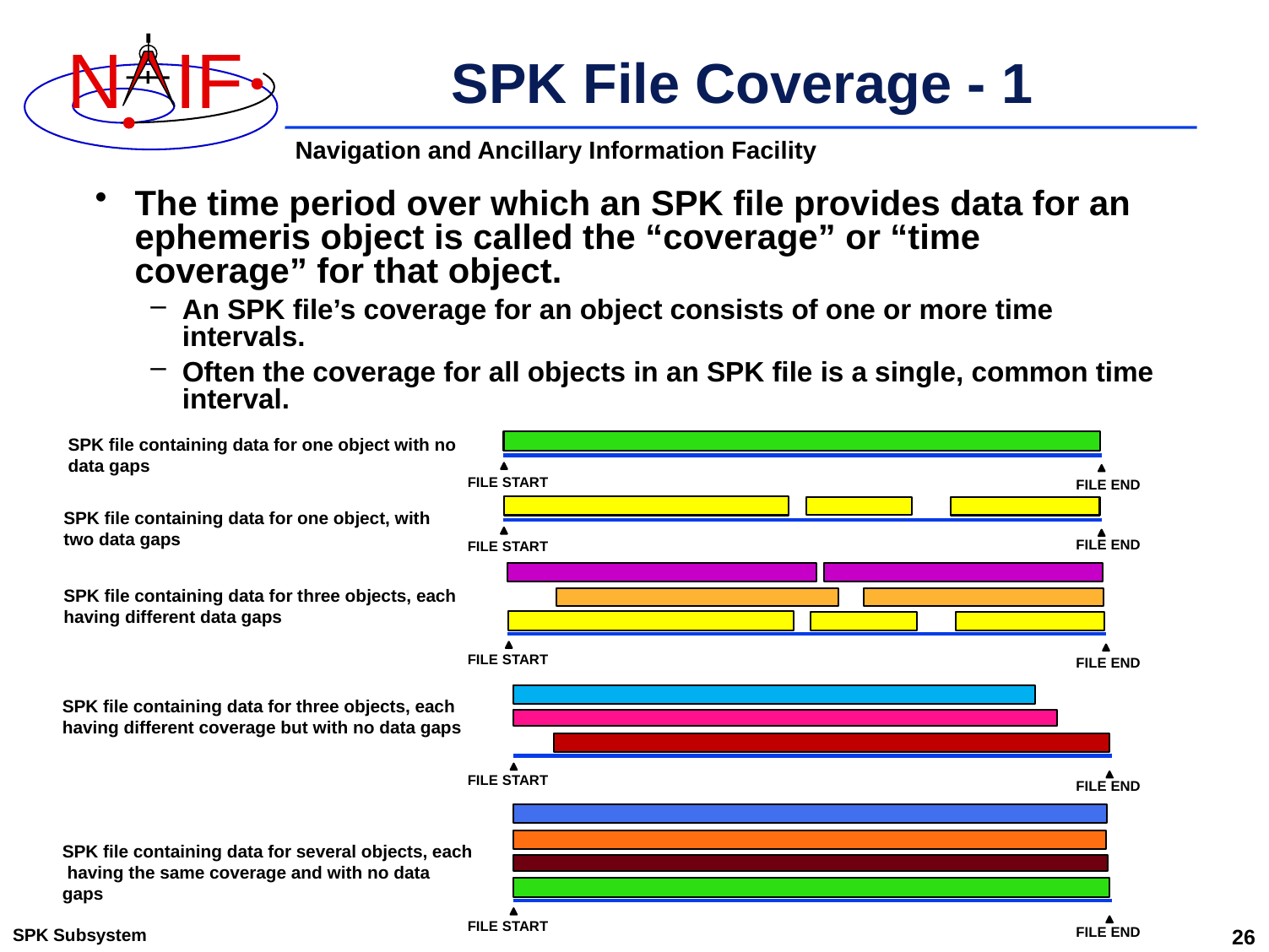

# SPK File Coverage - 1
The time period over which an SPK file provides data for an ephemeris object is called the “coverage” or “time coverage” for that object.
An SPK file’s coverage for an object consists of one or more time intervals.
Often the coverage for all objects in an SPK file is a single, common time interval.
SPK file containing data for one object with no data gaps

FILE START
FILE END

SPK file containing data for one object, with two data gaps

FILE END

FILE START

SPK file containing data for three objects, each having different data gaps

FILE START

FILE END

SPK file containing data for three objects, each having different coverage but with no data gaps

FILE START
FILE END

SPK file containing data for several objects, each  having the same coverage and with no data gaps

FILE START

FILE END
SPK Subsystem
26